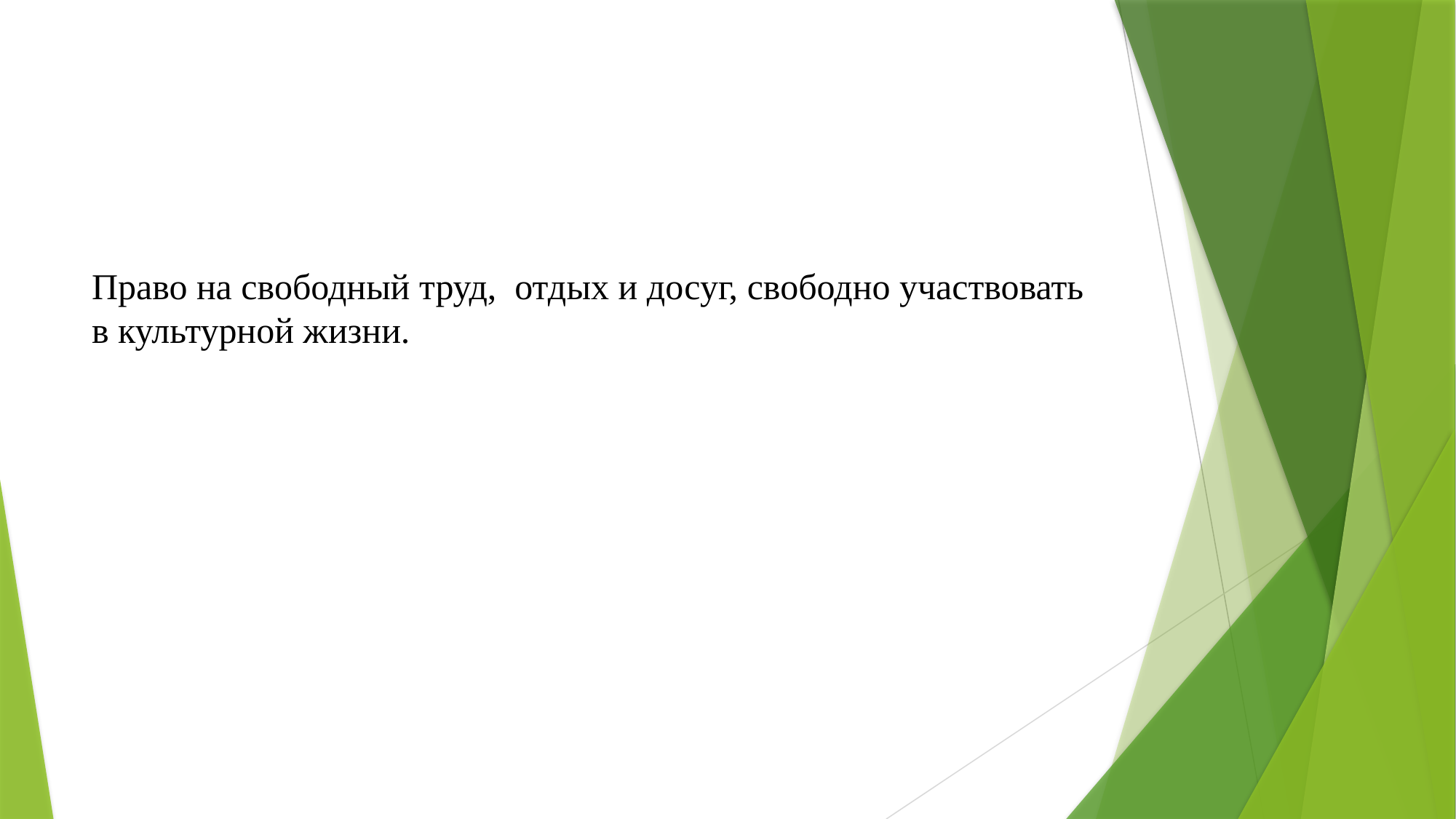

#
Право на свободный труд,  отдых и досуг, свободно участвовать в культурной жизни.